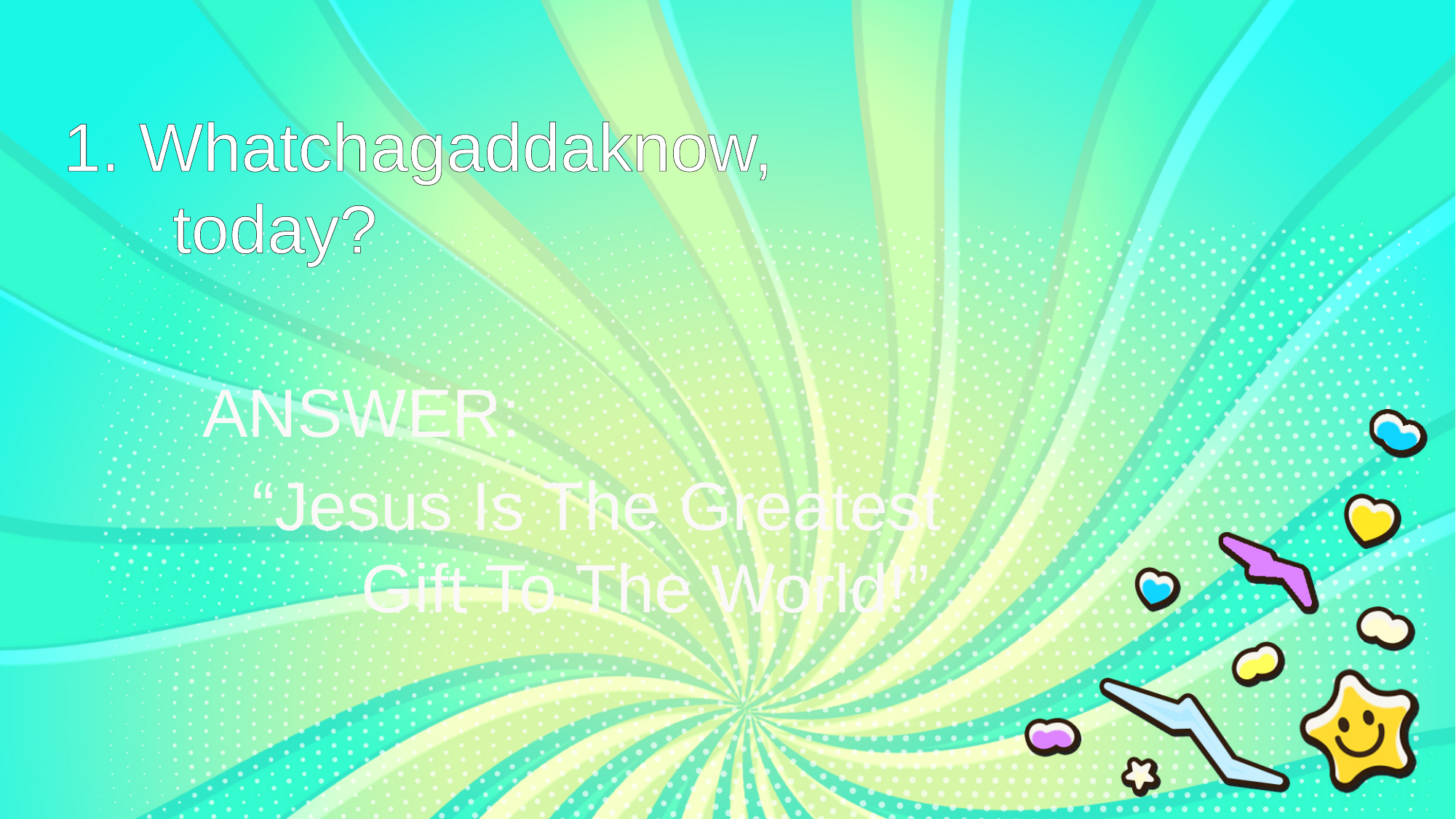

1. Whatchagaddaknow,
	today?
ANSWER:
“Jesus Is The Greatest
	Gift To The World!”